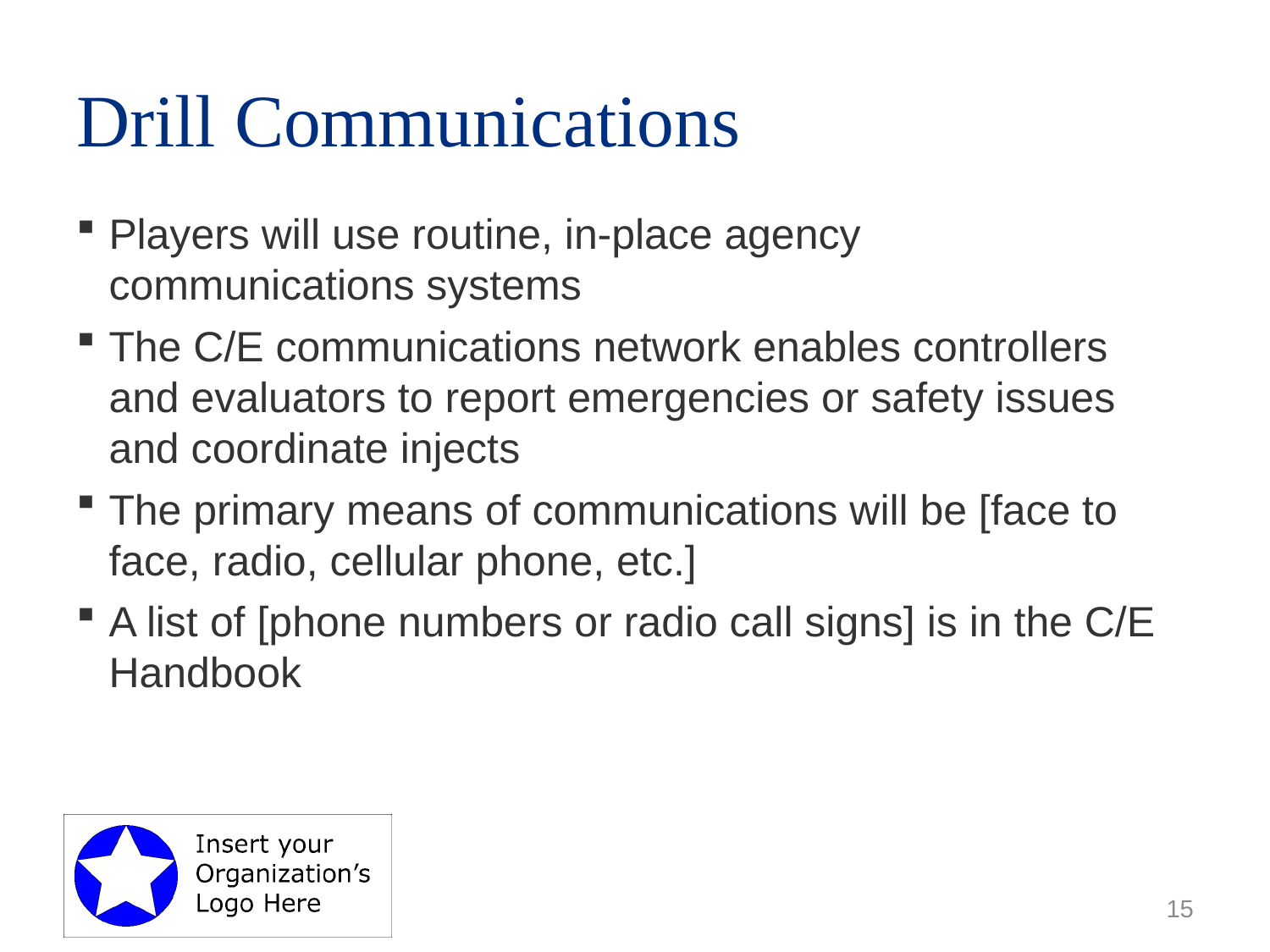

# Drill Communications
Players will use routine, in-place agency communications systems
The C/E communications network enables controllers and evaluators to report emergencies or safety issues and coordinate injects
The primary means of communications will be [face to face, radio, cellular phone, etc.]
A list of [phone numbers or radio call signs] is in the C/E Handbook

15